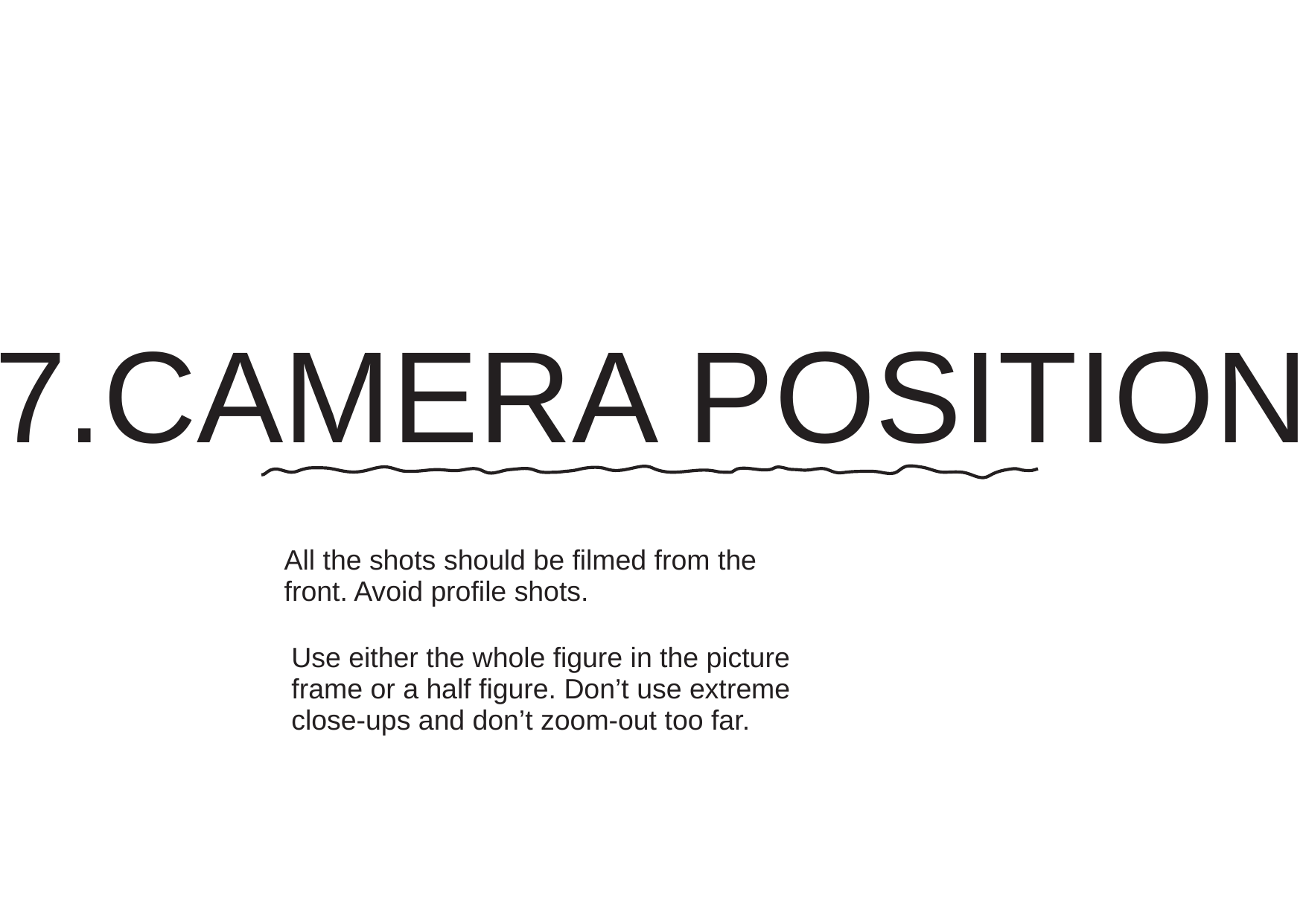

7.CAMERA POSITION

All the shots should be filmed from the
front. Avoid profile shots.
Use either the whole figure in the picture
frame or a half figure. Don’t use extreme
close-ups and don’t zoom-out too far.